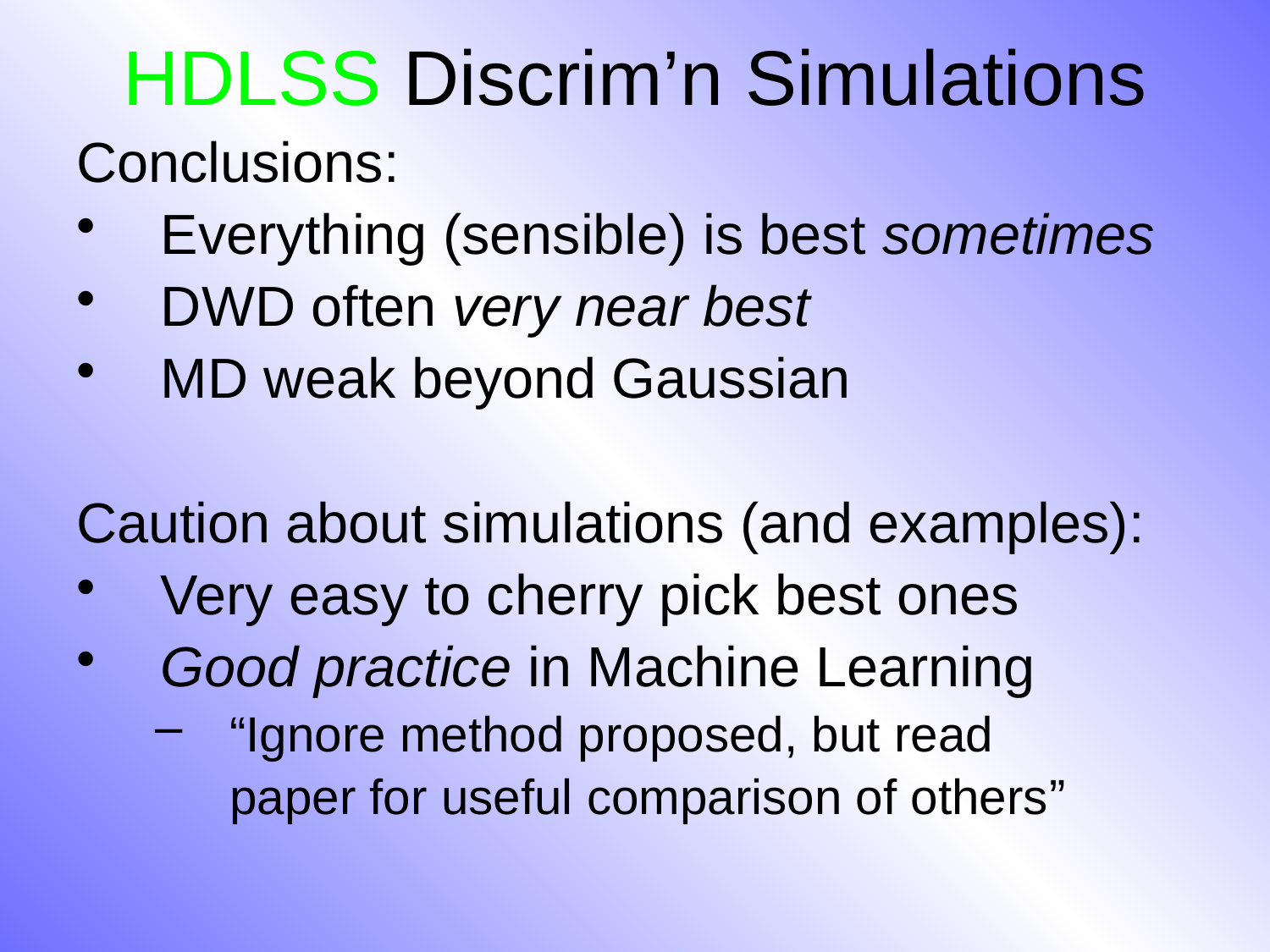

# HDLSS Discrim’n Simulations
Conclusions:
Everything (sensible) is best sometimes
DWD often very near best
MD weak beyond Gaussian

Caution about simulations (and examples):
Very easy to cherry pick best ones
Good practice in Machine Learning
“Ignore method proposed, but read
     	paper for useful comparison of others”